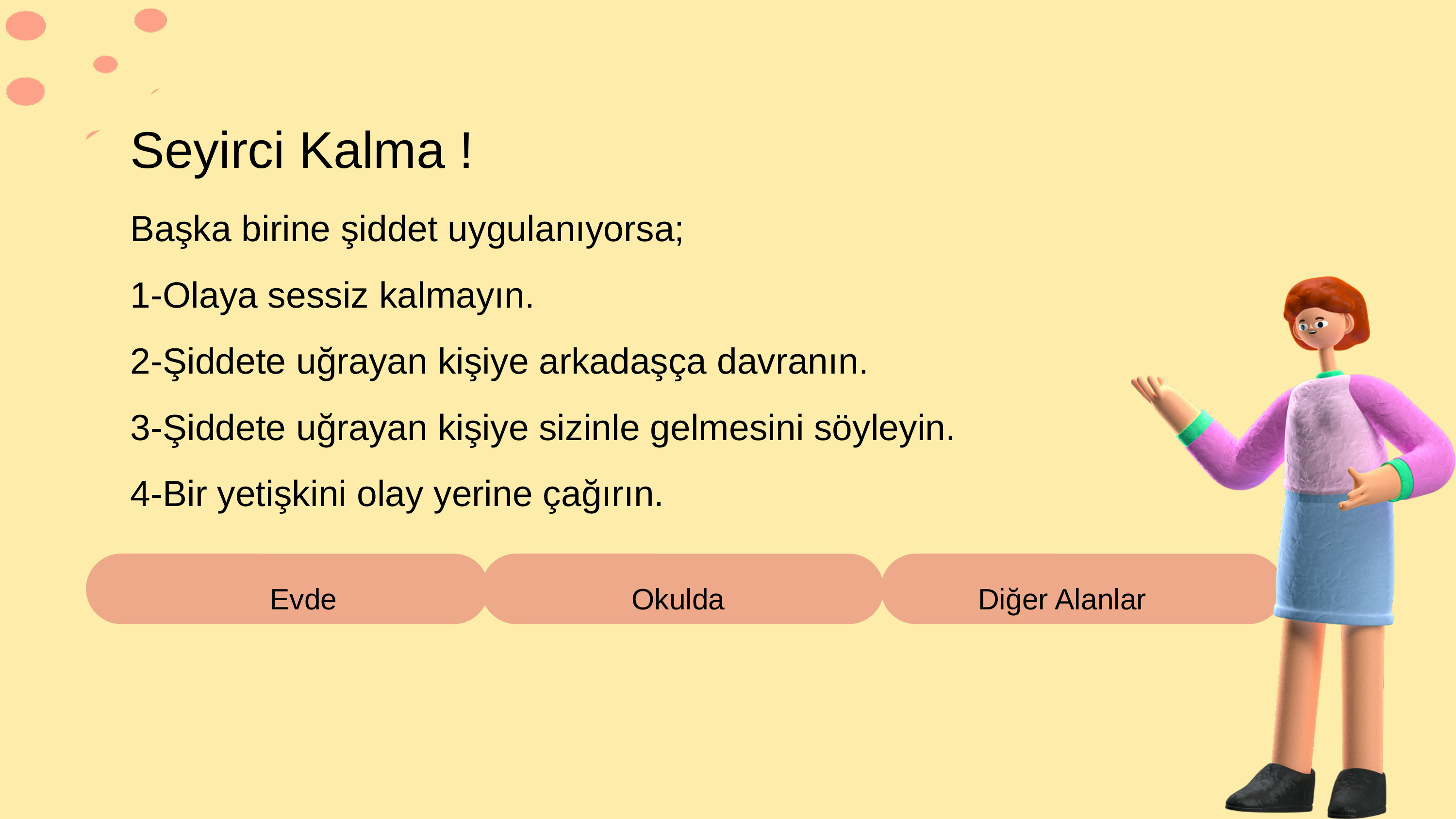

Seyirci Kalma !
Başka birine şiddet uygulanıyorsa;
1-Olaya sessiz kalmayın.
2-Şiddete uğrayan kişiye arkadaşça davranın.
3-Şiddete uğrayan kişiye sizinle gelmesini söyleyin.
4-Bir yetişkini olay yerine çağırın.

Evde
Okulda
Diğer Alanlar